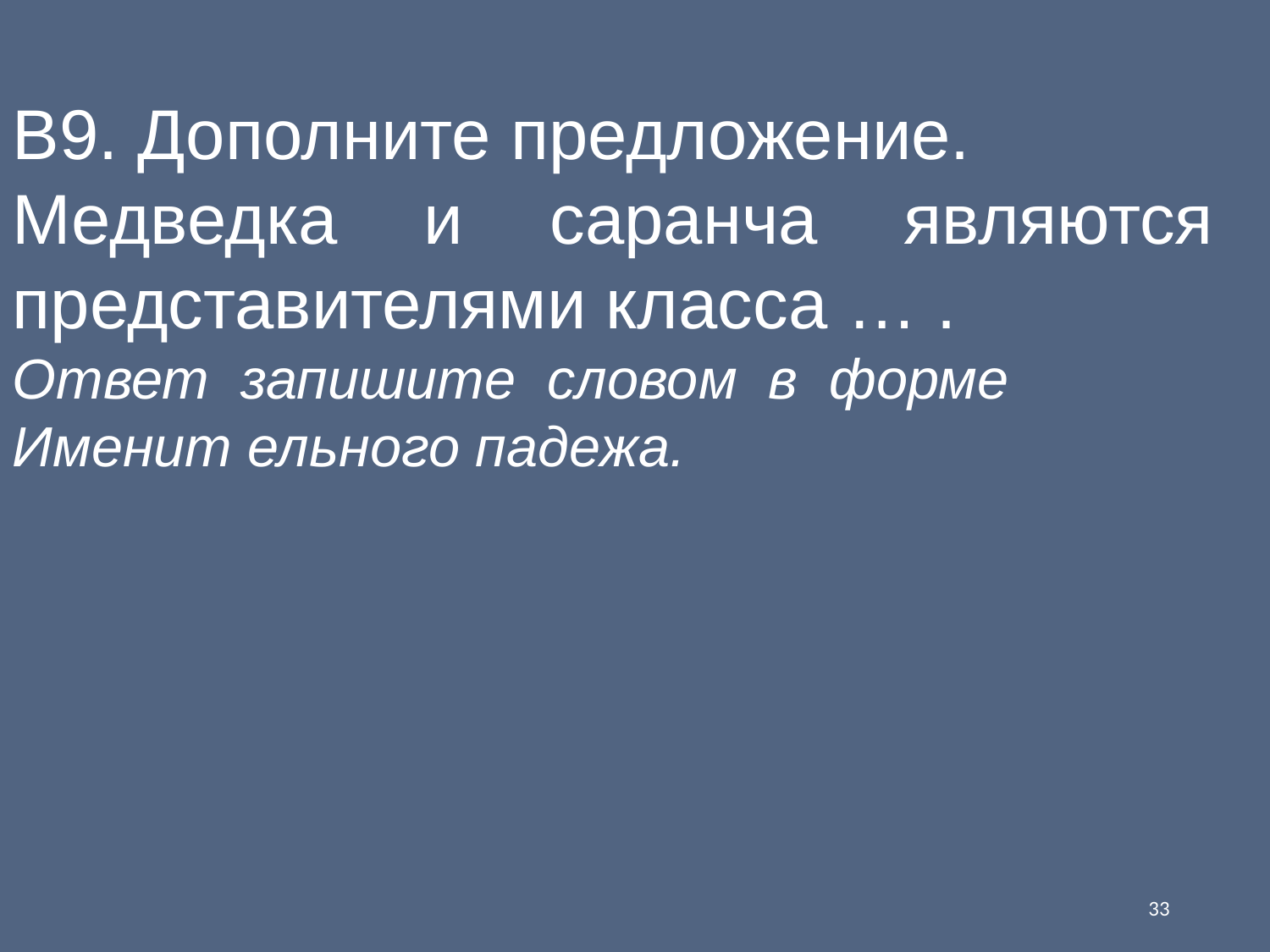

В9. Дополните предложение.
Медведка  и  саранча  являются  представителями класса … .
Ответ  запишите  словом  в  форме
Именит ельного падежа.
33